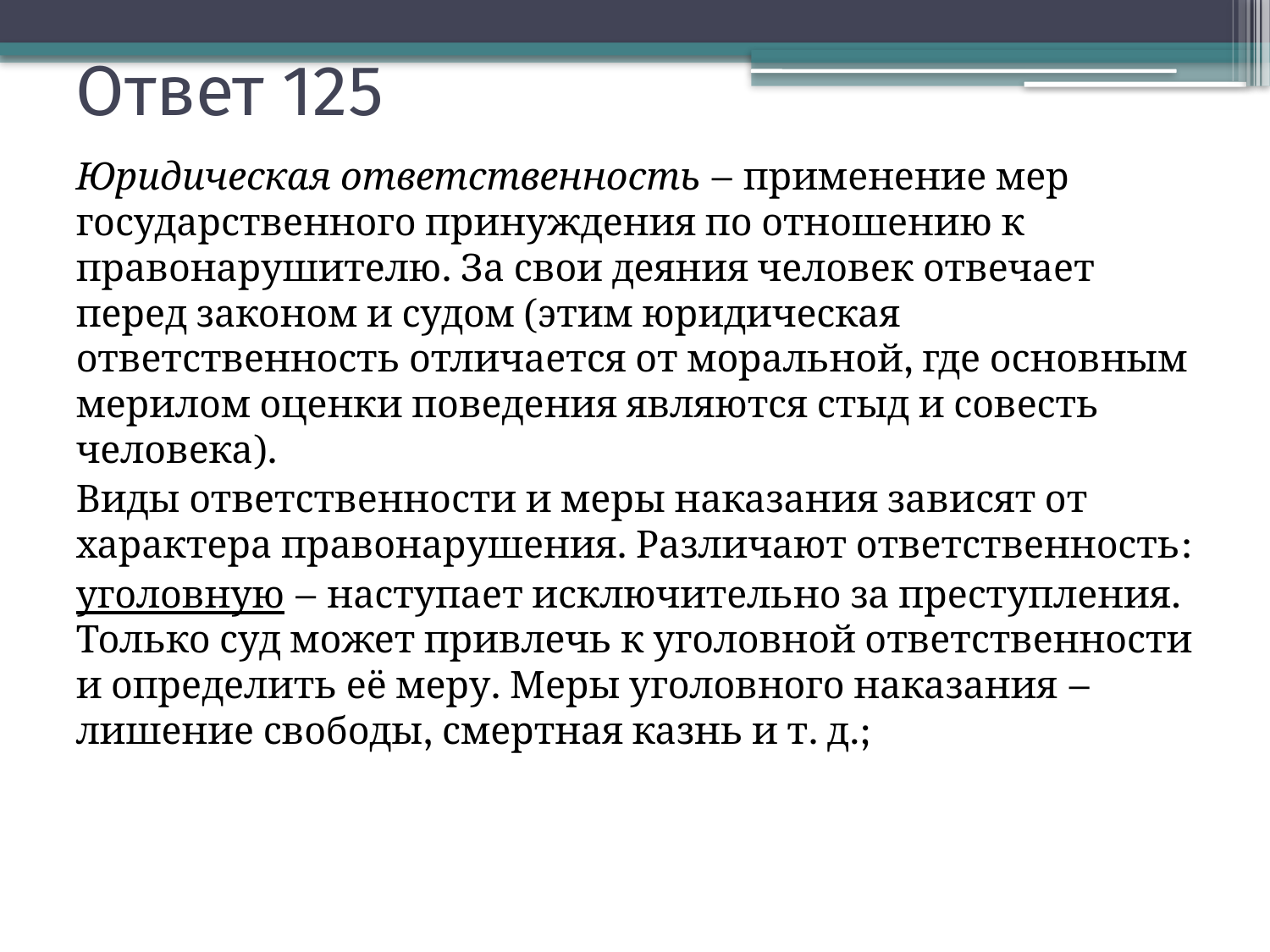

# Ответ 125
Юридическая ответственность – применение мер государственного принуждения по отношению к правонарушителю. За свои деяния человек отвечает перед законом и судом (этим юридическая ответственность отличается от моральной, где основным мерилом оценки поведения являются стыд и совесть человека).
Виды ответственности и меры наказания зависят от характера правонарушения. Различают ответственность:
уголовную – наступает исключительно за преступления. Только суд может привлечь к уголовной ответственности и определить её меру. Меры уголовного наказания – лишение свободы, смертная казнь и т. д.;